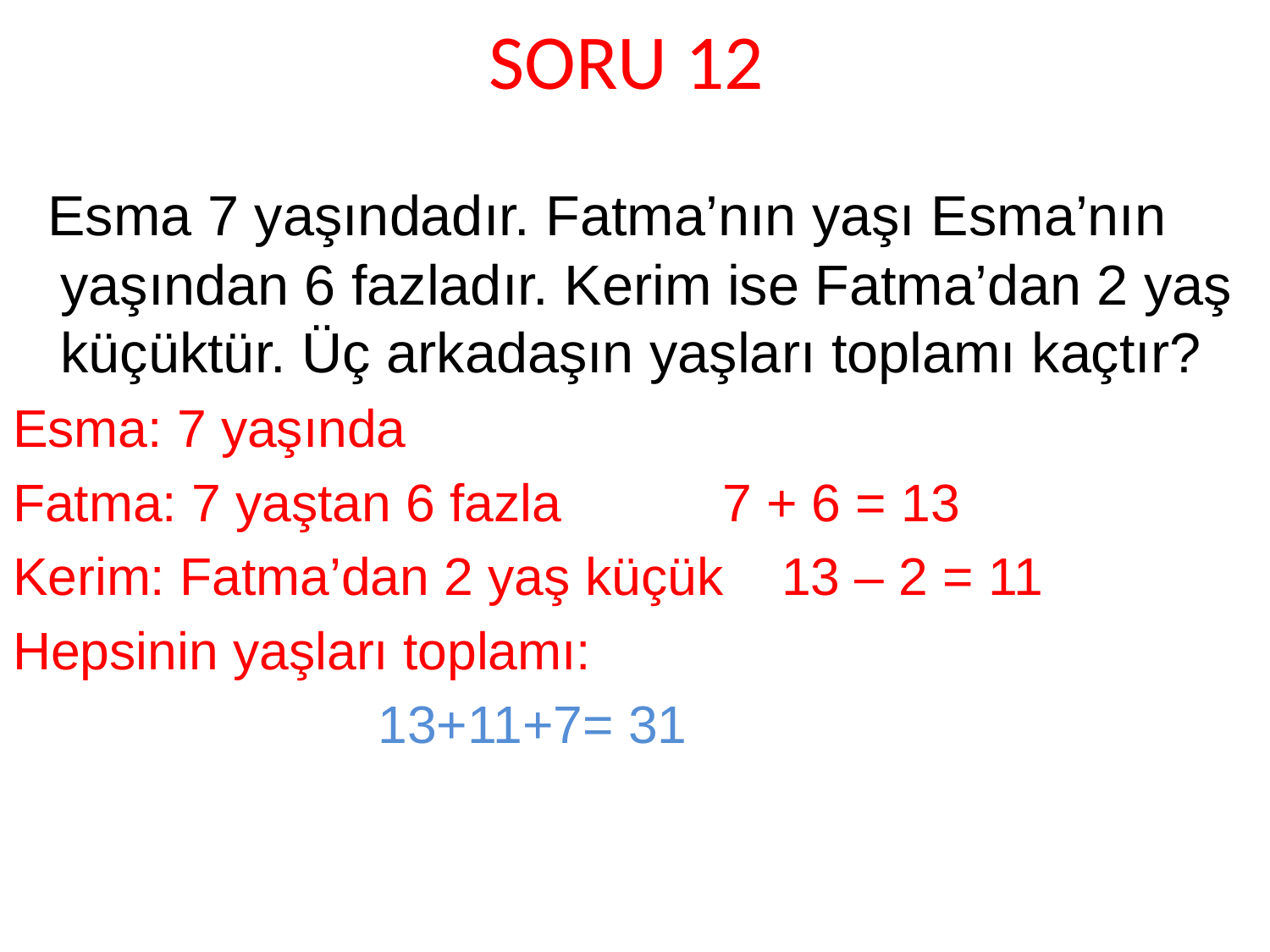

# SORU 12
  Esma 7 yaşındadır. Fatma’nın yaşı Esma’nın yaşından 6 fazladır. Kerim ise Fatma’dan 2 yaş küçüktür. Üç arkadaşın yaşları toplamı kaçtır?
Esma: 7 yaşında
Fatma: 7 yaştan 6 fazla           7 + 6 = 13
Kerim: Fatma’dan 2 yaş küçük    13 – 2 = 11
Hepsinin yaşları toplamı:
                         13+11+7= 31